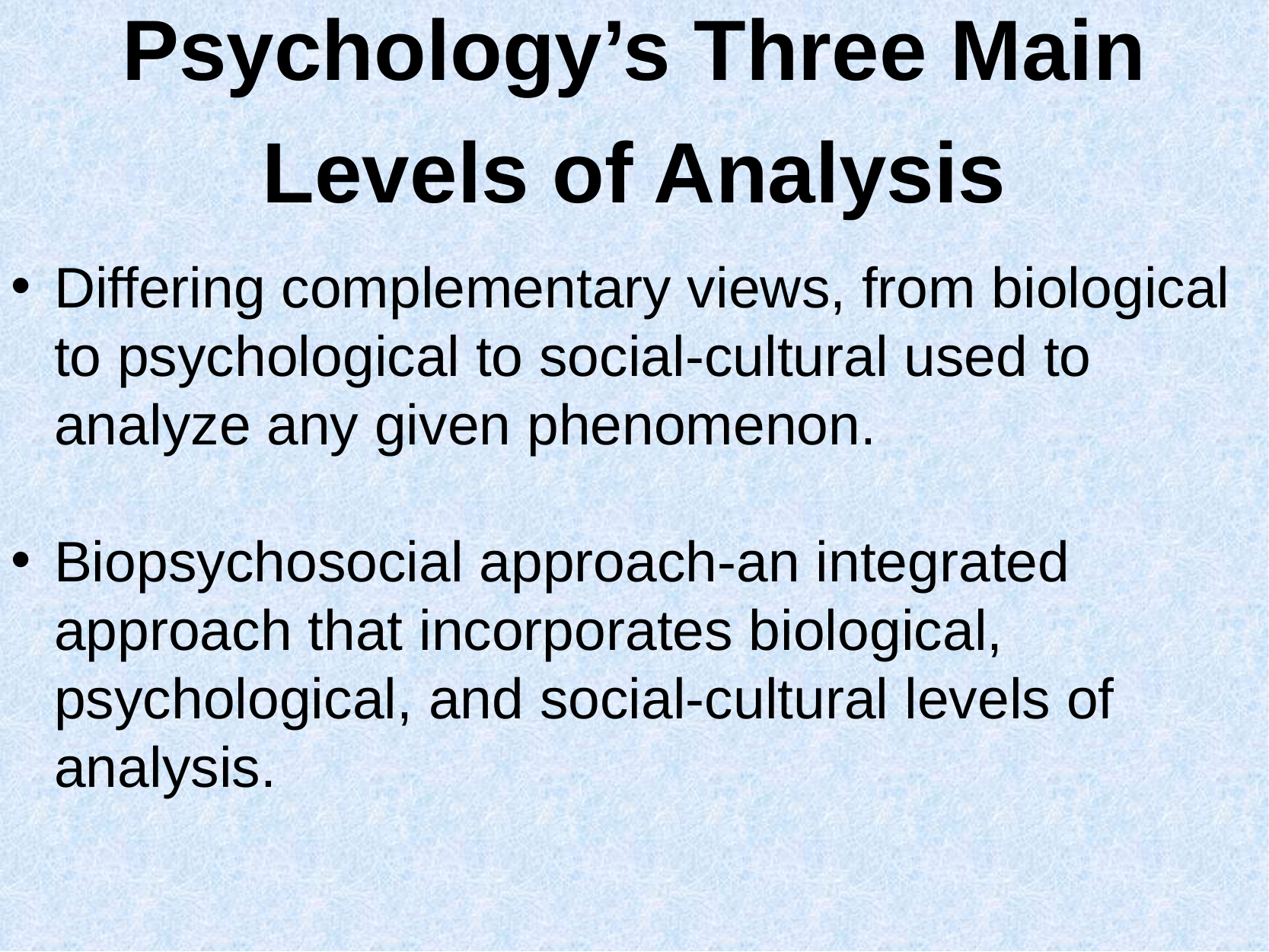

Psychology’s Three Main Levels of Analysis
Differing complementary views, from biological to psychological to social-cultural used to analyze any given phenomenon.

Biopsychosocial approach-an integrated approach that incorporates biological, psychological, and social-cultural levels of analysis.